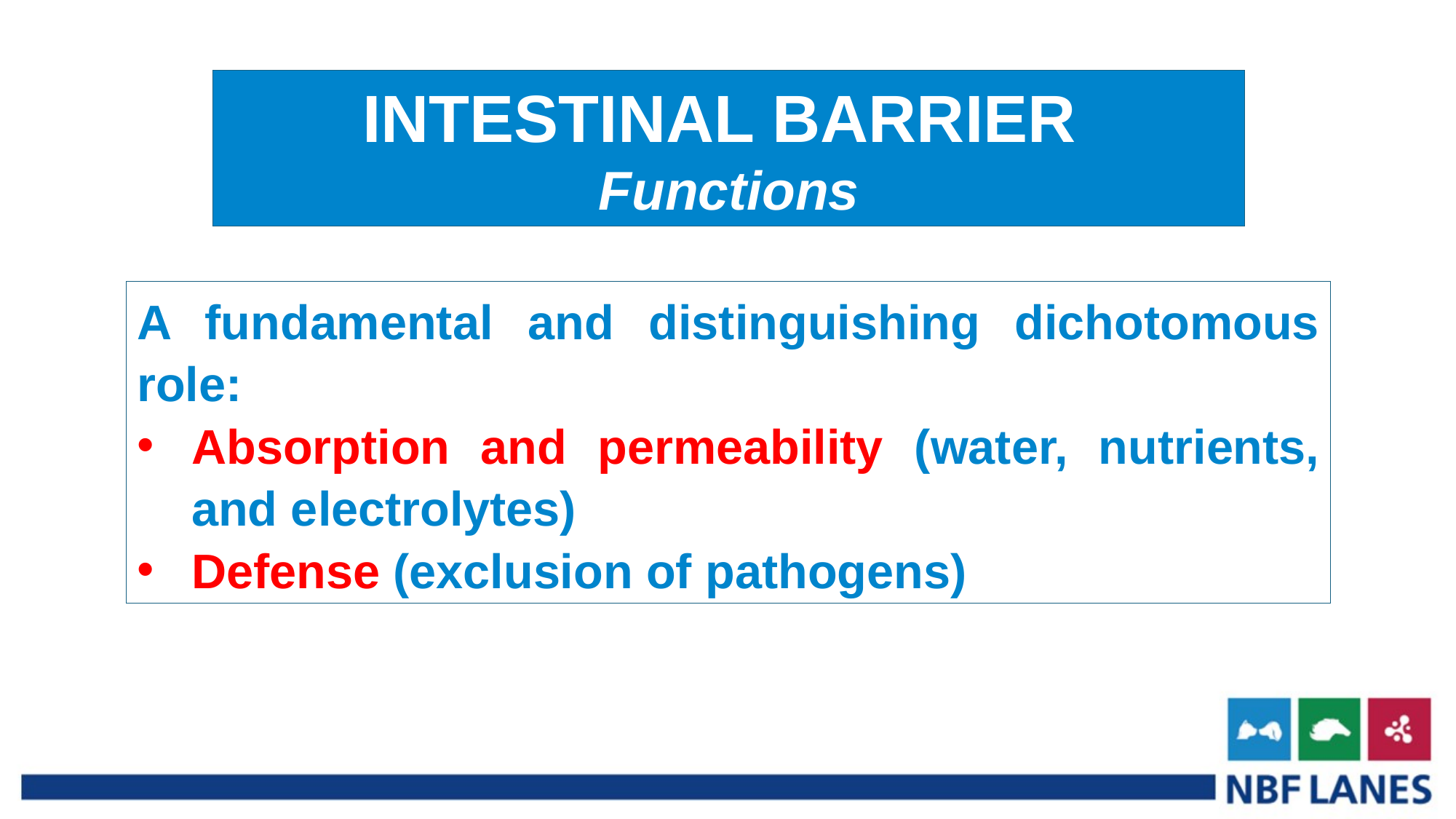

INTESTINAL BARRIER
Functions
A fundamental and distinguishing dichotomous role:
Absorption and permeability (water, nutrients, and electrolytes)
Defense (exclusion of pathogens)